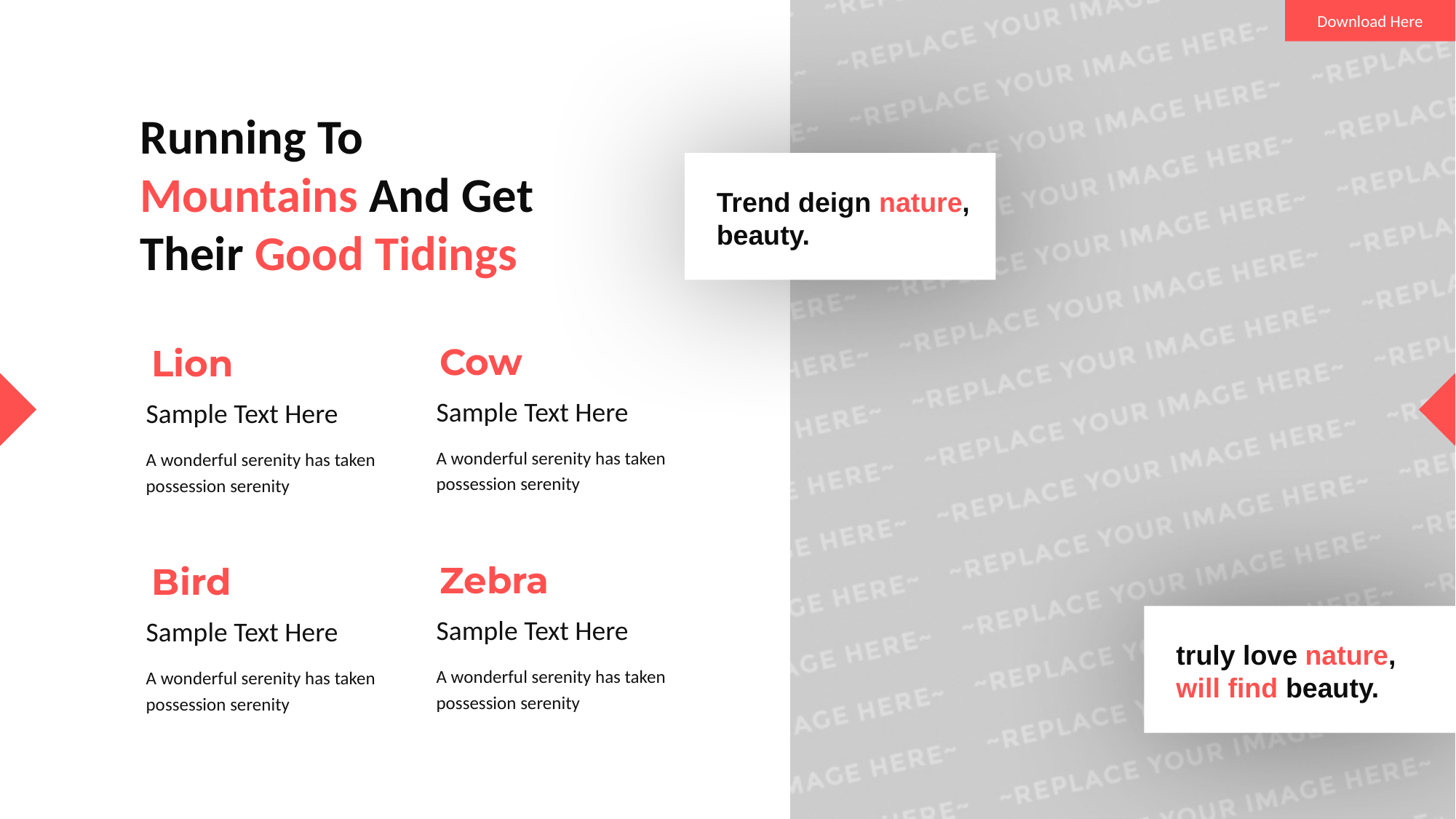

Download Here
Running To Mountains And Get Their Good Tidings

Trend deign nature, beauty.
Cow
Lion

Sample Text Here
Sample Text Here
A wonderful serenity has taken possession serenity
A wonderful serenity has taken possession serenity
Zebra
Bird

truly love nature, will find beauty.
Sample Text Here
Sample Text Here
A wonderful serenity has taken possession serenity
A wonderful serenity has taken possession serenity